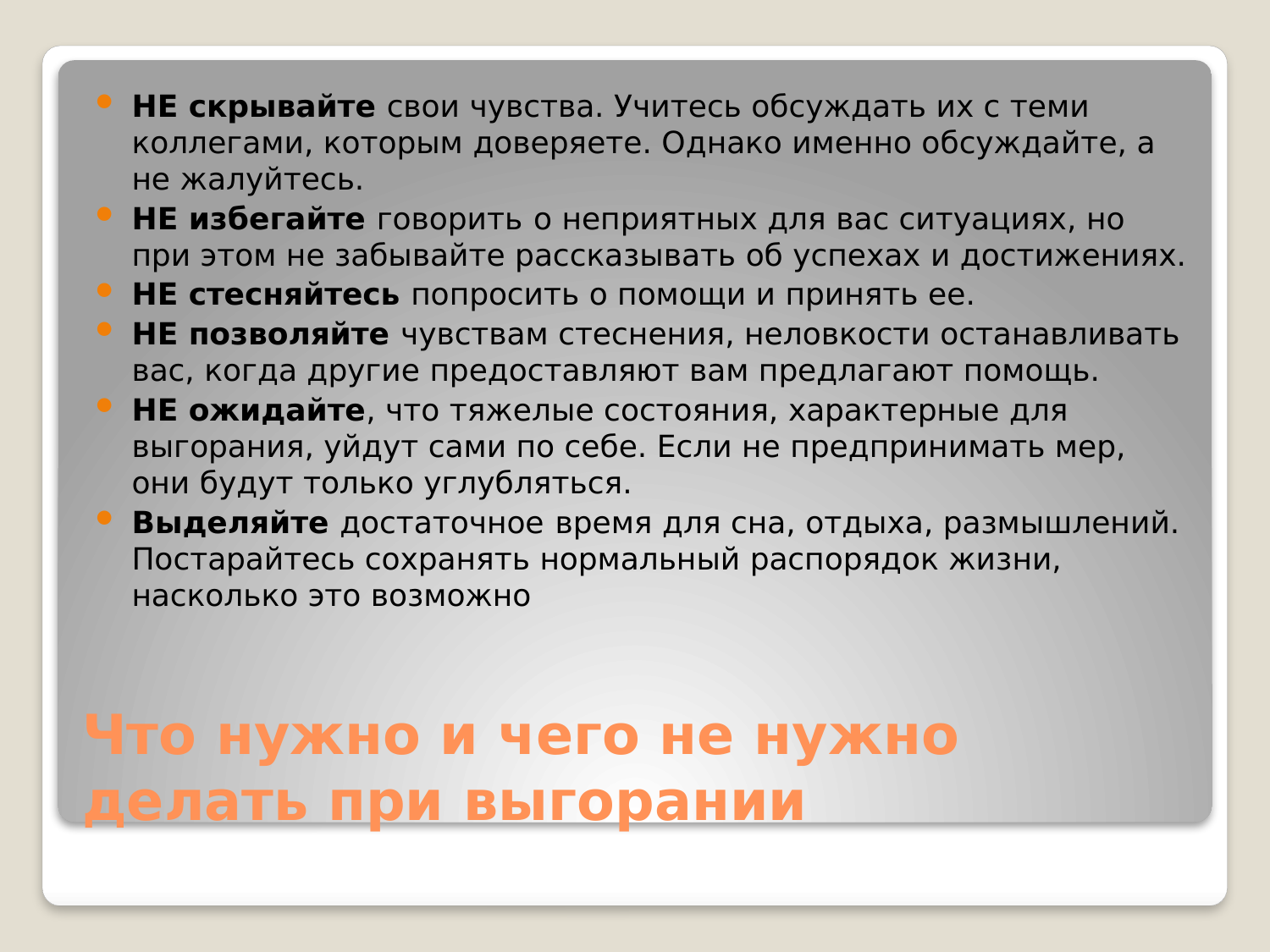

НЕ скрывайте свои чувства. Учитесь обсуждать их с теми коллегами, которым доверяете. Однако именно обсуждайте, а не жалуйтесь.
НЕ избегайте говорить о неприятных для вас ситуациях, но при этом не забывайте рассказывать об успехах и достижениях.
НЕ стесняйтесь попросить о помощи и принять ее.
НЕ позволяйте чувствам стеснения, неловкости останавливать вас, когда другие предоставляют вам предлагают помощь.
НЕ ожидайте, что тяжелые состояния, характерные для выгорания, уйдут сами по себе. Если не предпринимать мер, они будут только углубляться.
Выделяйте достаточное время для сна, отдыха, размышлений. Постарайтесь сохранять нормальный распорядок жизни, насколько это возможно
# Что нужно и чего не нужно делать при выгорании